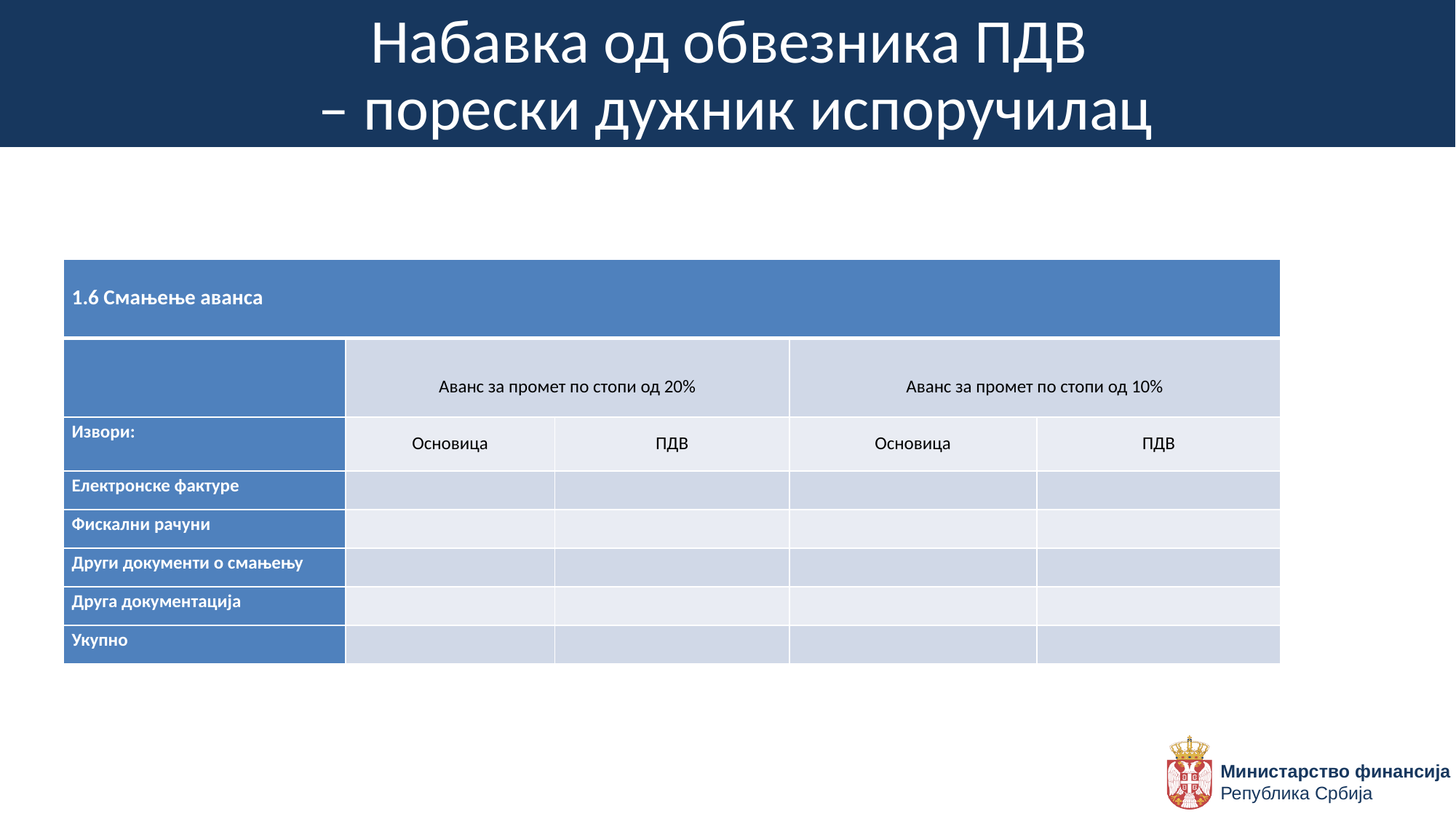

Набавка од обвезника ПДВ
– порески дужник испоручилац

| 1.6 Смањење аванса |  |  |  |  |
| --- | --- | --- | --- | --- |
|  | Аванс за промет по стопи од 20% |  | Аванс за промет по стопи од 10% |  |
| Извори: | Основица | ПДВ | Основица | ПДВ |
| Електронске фактуре |  |  |  |  |
| Фискални рачуни |  |  |  |  |
| Други документи о смањењу |  |  |  |  |
| Друга документација |  |  |  |  |
| Укупно |  |  |  |  |

Министарство финансија
Република Србија